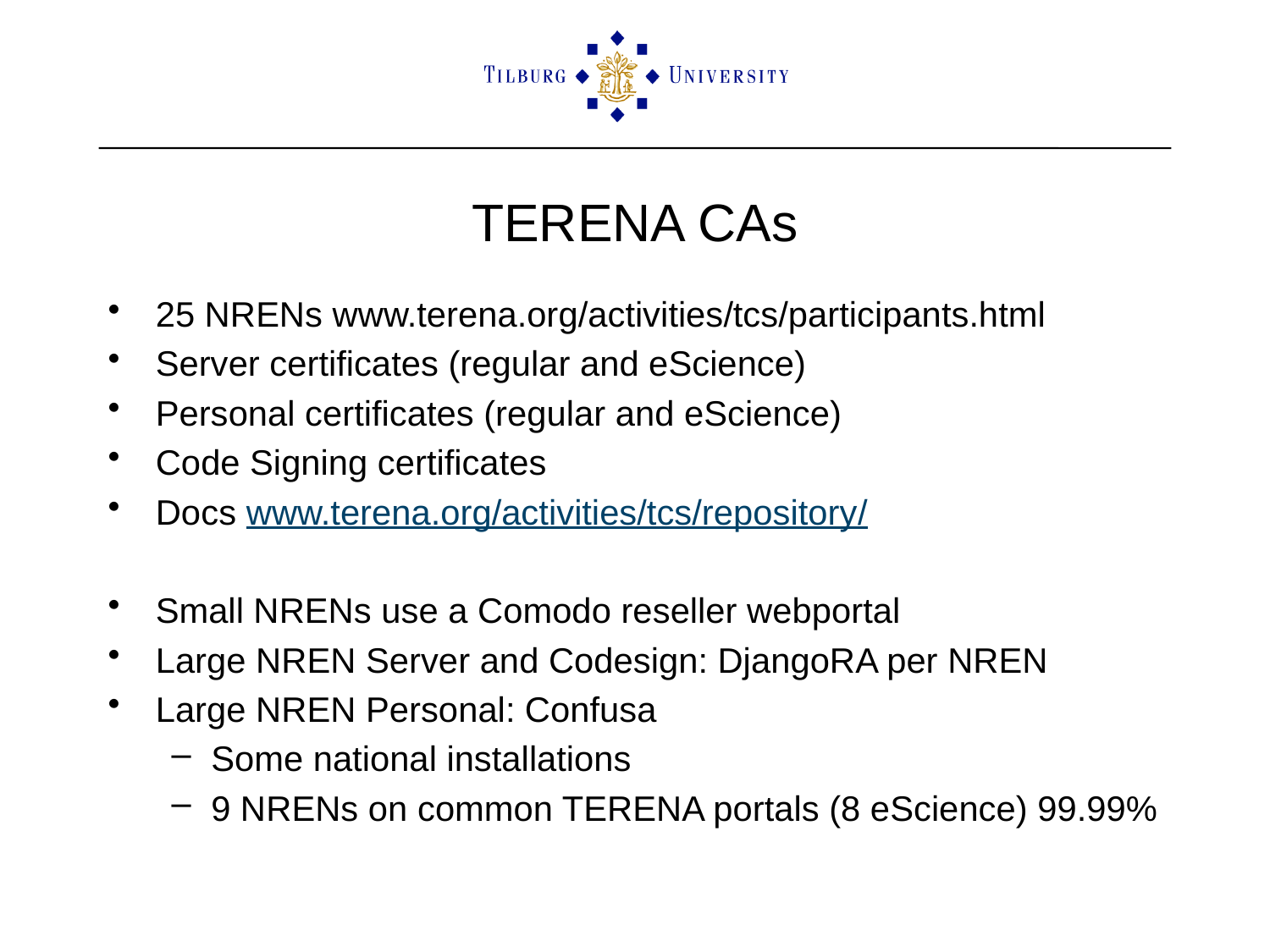

# TERENA CAs
25 NRENs www.terena.org/activities/tcs/participants.html
Server certificates (regular and eScience)
Personal certificates (regular and eScience)
Code Signing certificates
Docs www.terena.org/activities/tcs/repository/

Small NRENs use a Comodo reseller webportal
Large NREN Server and Codesign: DjangoRA per NREN
Large NREN Personal: Confusa
Some national installations
9 NRENs on common TERENA portals (8 eScience) 99.99%